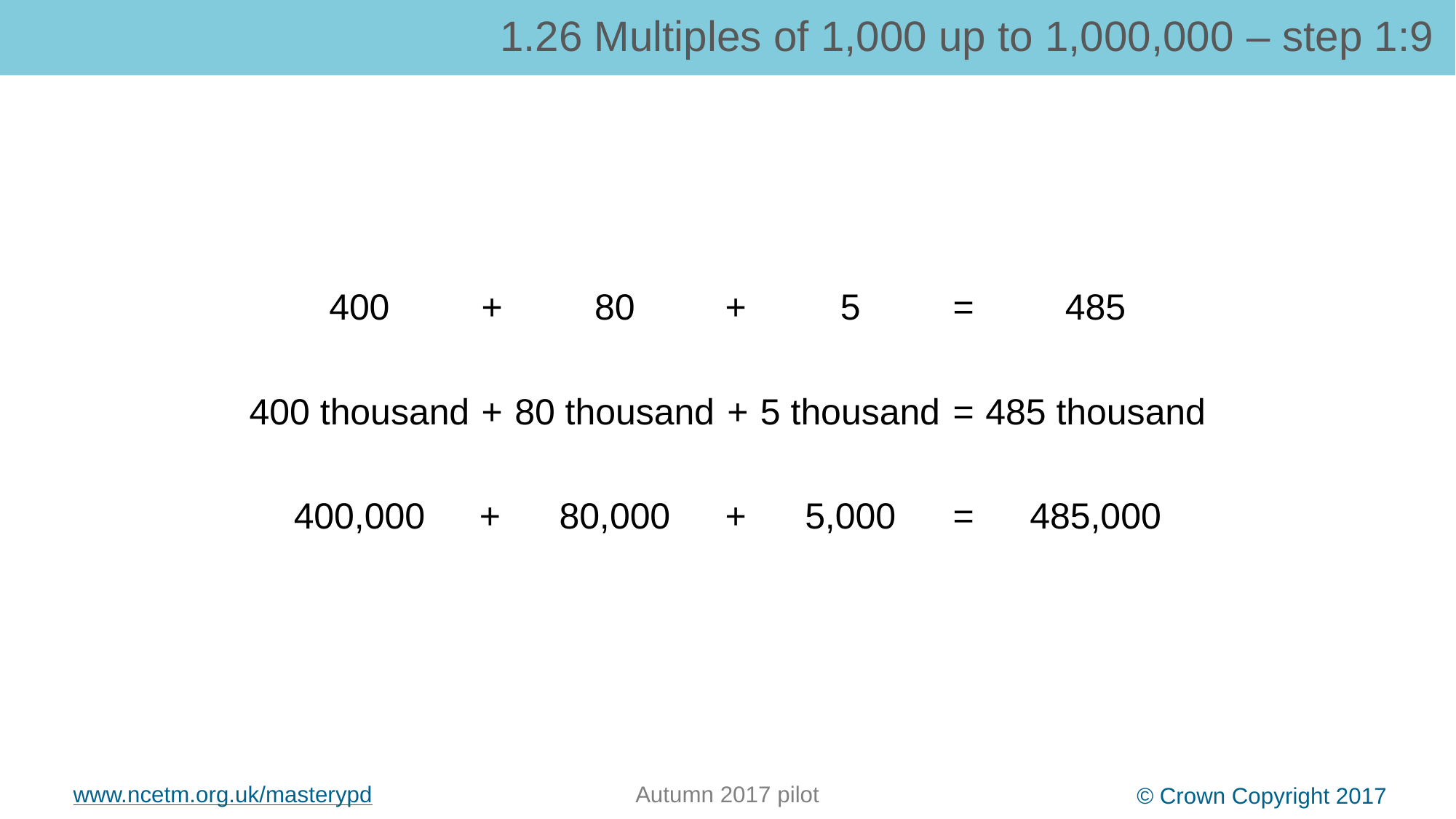

1.26 Multiples of 1,000 up to 1,000,000 – step 1:9
400
+
80
+
5
=
485
400 thousand
+
80 thousand
+
5 thousand
=
485 thousand
400,000
+
80,000
+
5,000
=
485,000